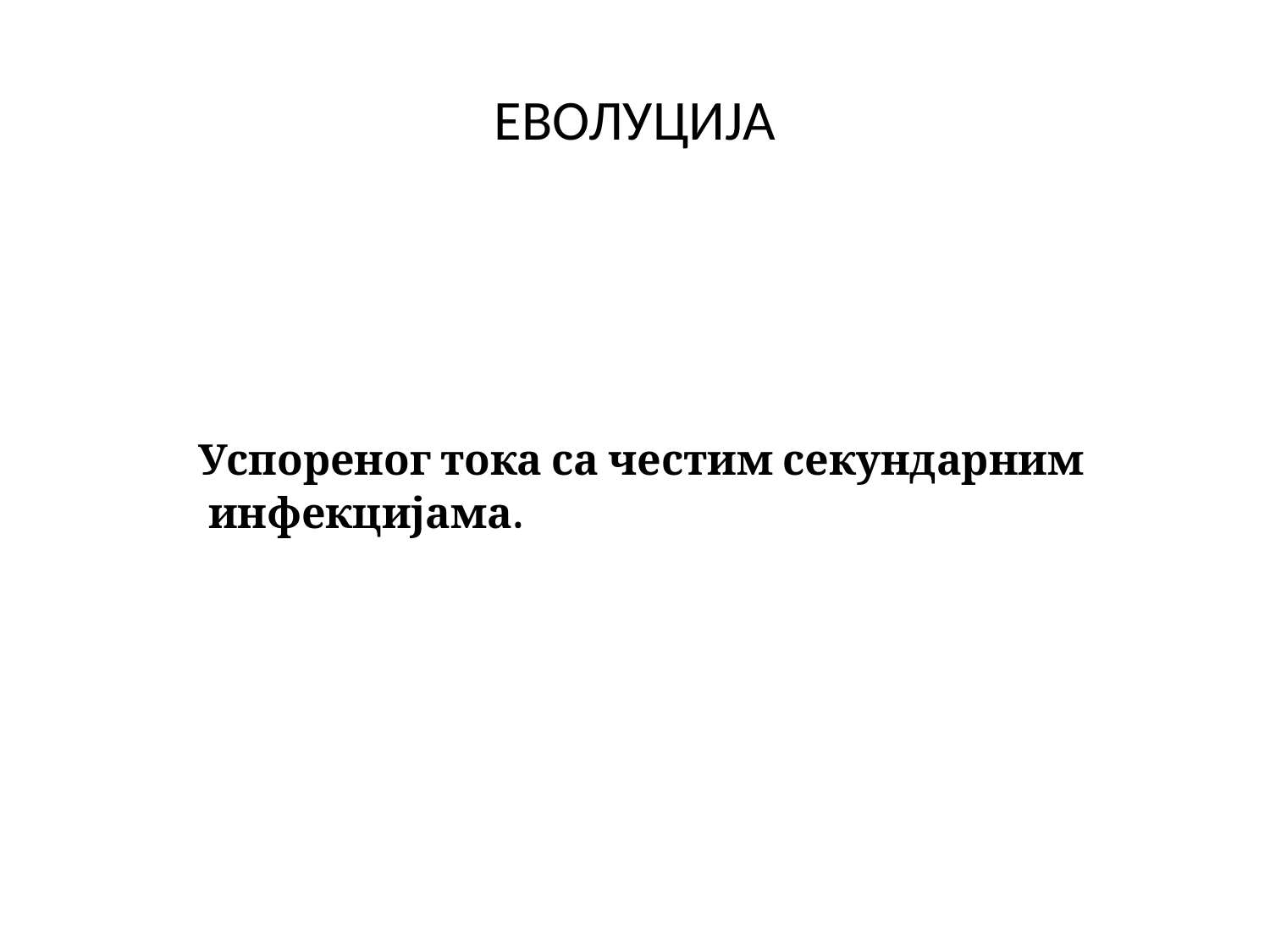

# ЕВОЛУЦИЈА
   Успореног тока са честим секундарним инфекцијама.